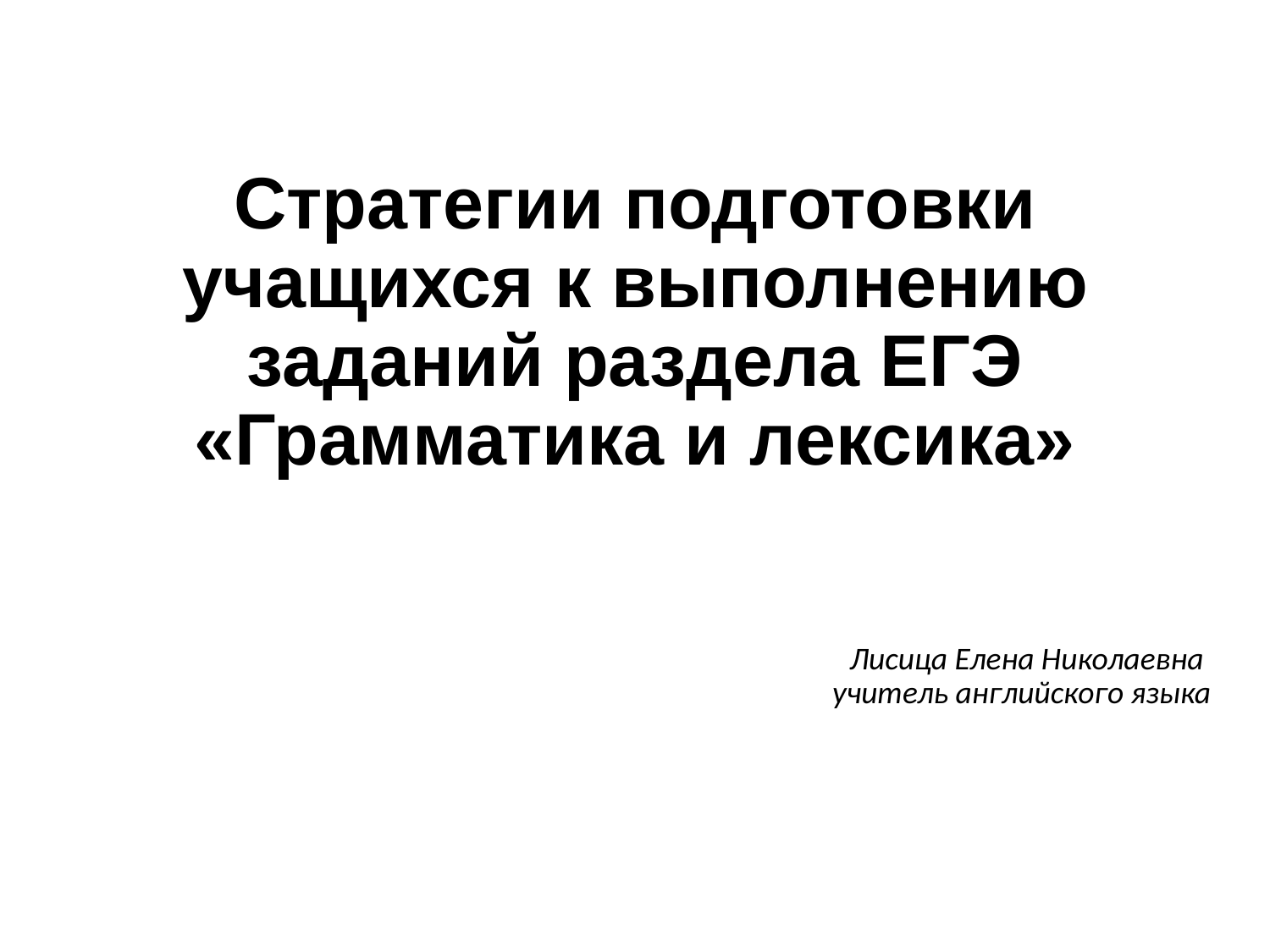

# Стратегии подготовки учащихся к выполнению заданий раздела ЕГЭ «Грамматика и лексика»
Лисица Елена Николаевна
учитель английского языка